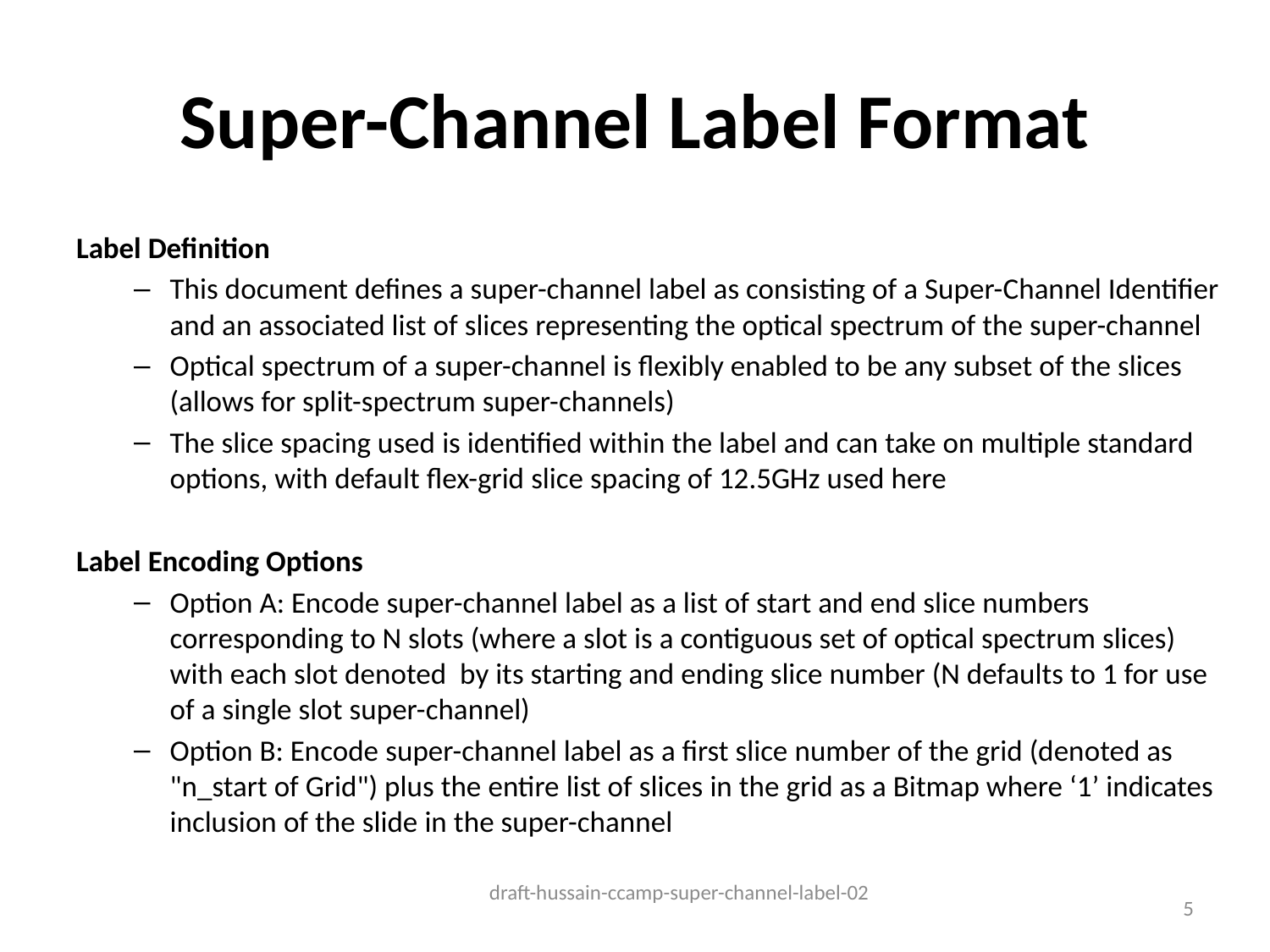

# Super-Channel Label Format
Label Definition
This document defines a super-channel label as consisting of a Super-Channel Identifier and an associated list of slices representing the optical spectrum of the super-channel
Optical spectrum of a super-channel is flexibly enabled to be any subset of the slices (allows for split-spectrum super-channels)
The slice spacing used is identified within the label and can take on multiple standard options, with default flex-grid slice spacing of 12.5GHz used here

Label Encoding Options
Option A: Encode super-channel label as a list of start and end slice numbers corresponding to N slots (where a slot is a contiguous set of optical spectrum slices) with each slot denoted  by its starting and ending slice number (N defaults to 1 for use of a single slot super-channel)
Option B: Encode super-channel label as a first slice number of the grid (denoted as "n_start of Grid") plus the entire list of slices in the grid as a Bitmap where ‘1’ indicates inclusion of the slide in the super-channel
5
draft-hussain-ccamp-super-channel-label-02